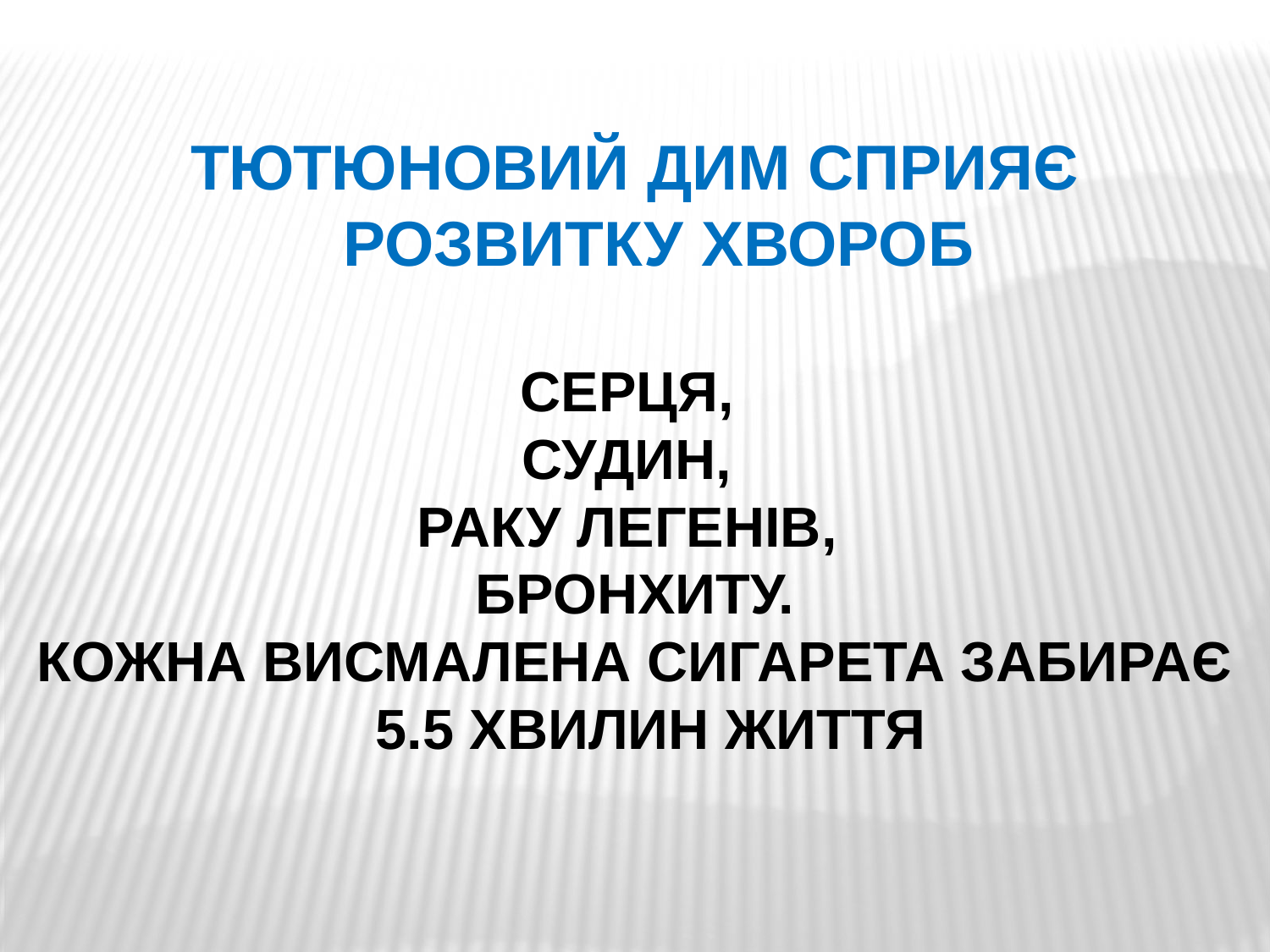

ТЮТЮНОВИЙ ДИМ СПРИЯЄ РОЗВИТКУ ХВОРОБ

СЕРЦЯ,
СУДИН,
РАКУ ЛЕГЕНІВ,
БРОНХИТУ.
КОЖНА ВИСМАЛЕНА СИГАРЕТА ЗАБИРАЄ 5.5 ХВИЛИН ЖИТТЯ